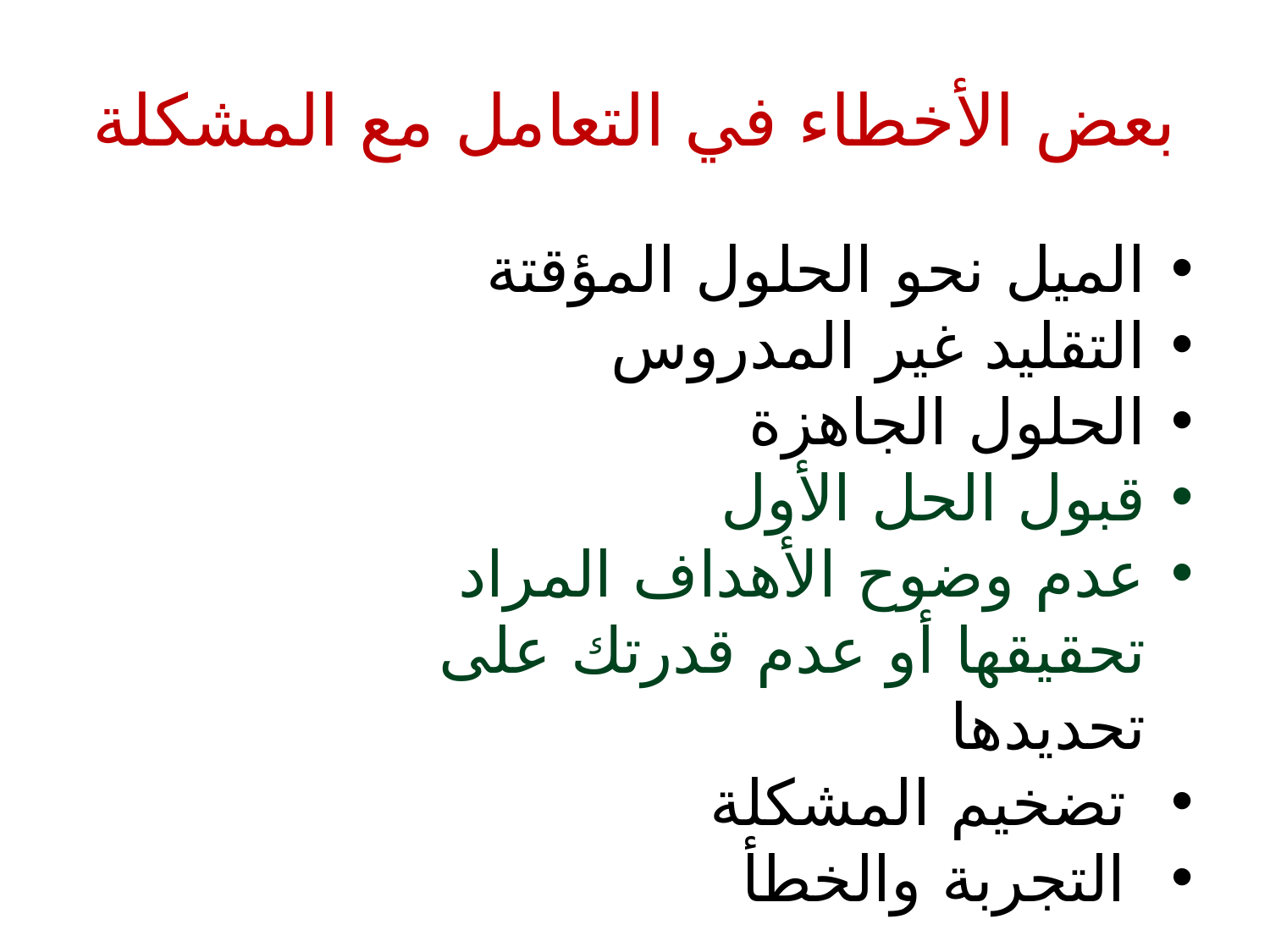

# بعض الأخطاء في التعامل مع المشكلة
الميل نحو الحلول المؤقتة
التقليد غير المدروس
الحلول الجاهزة
قبول الحل الأول
عدم وضوح الأهداف المراد تحقيقها أو عدم قدرتك على تحديدها
 تضخيم المشكلة
 التجربة والخطأ